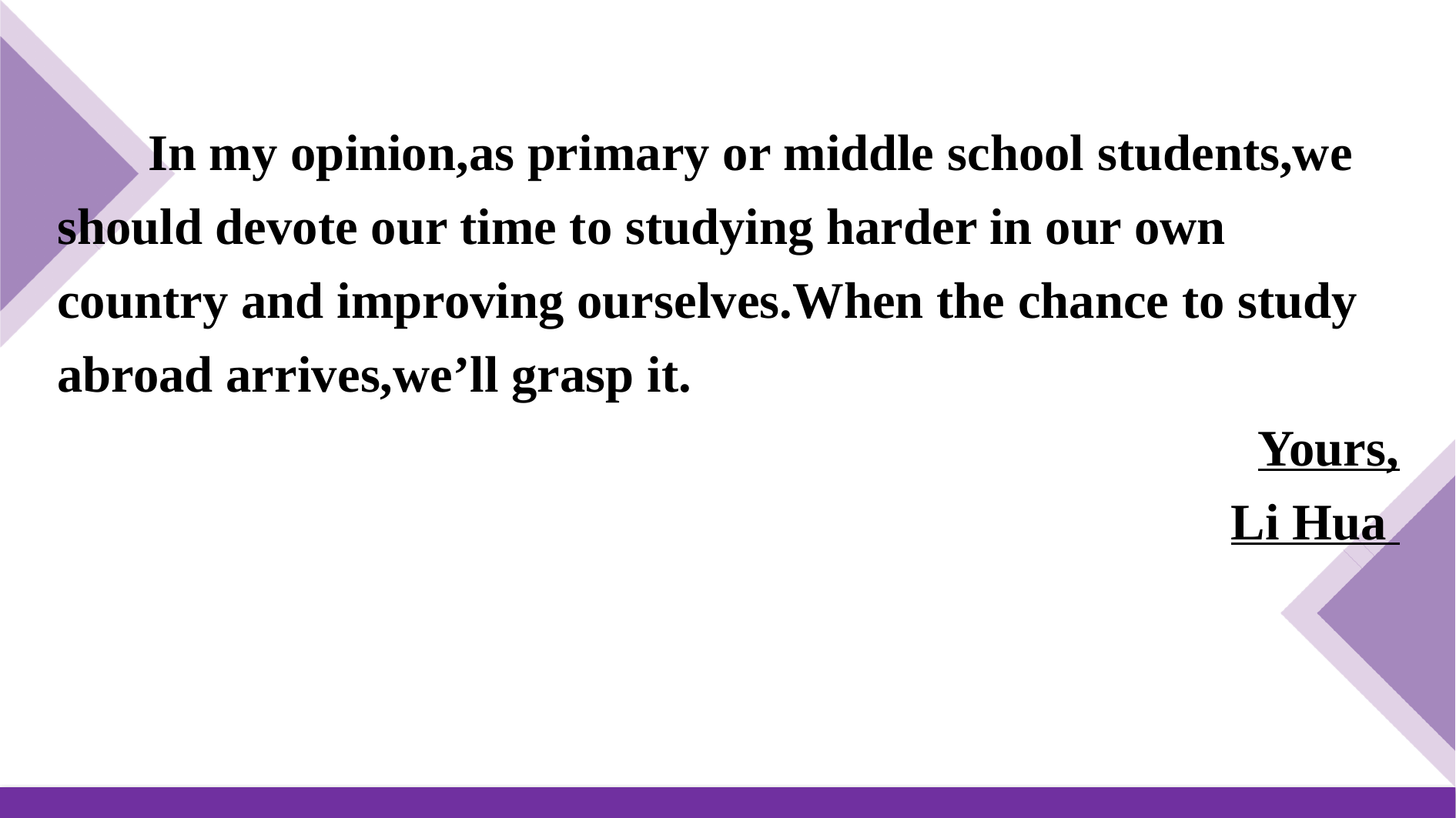

In my opinion,as primary or middle school students,we should devote our time to studying harder in our own country and improving ourselves.When the chance to study abroad arrives,we’ll grasp it.
Yours,
Li Hua